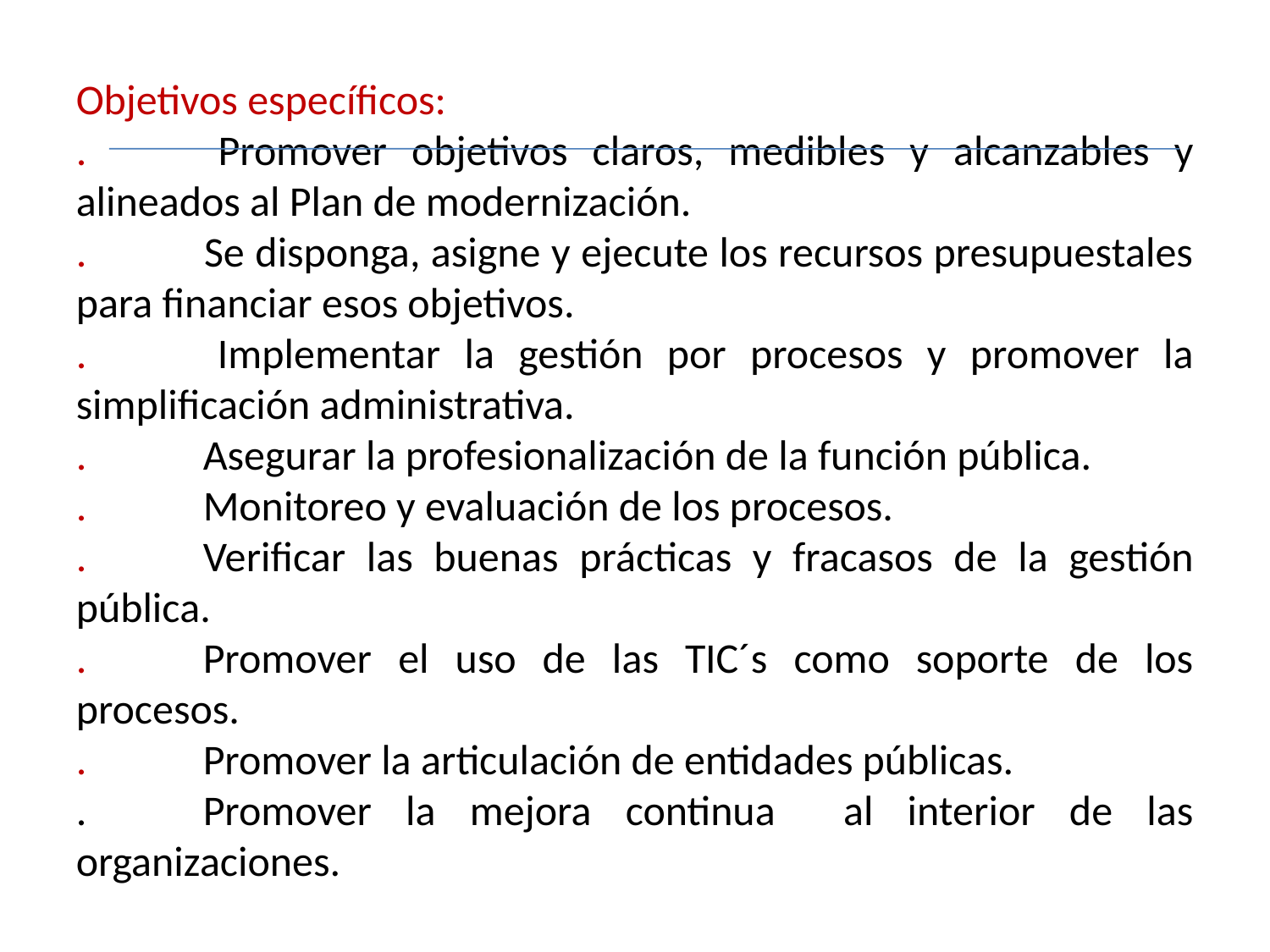

Objetivos específicos:
. 	Promover objetivos claros, medibles y alcanzables y alineados al Plan de modernización.
. 	Se disponga, asigne y ejecute los recursos presupuestales para financiar esos objetivos.
. 	Implementar la gestión por procesos y promover la simplificación administrativa.
. 	Asegurar la profesionalización de la función pública.
. 	Monitoreo y evaluación de los procesos.
.	Verificar las buenas prácticas y fracasos de la gestión pública.
.	Promover el uso de las TIC´s como soporte de los procesos.
.	Promover la articulación de entidades públicas.
.	Promover la mejora continua  al interior de las organizaciones.